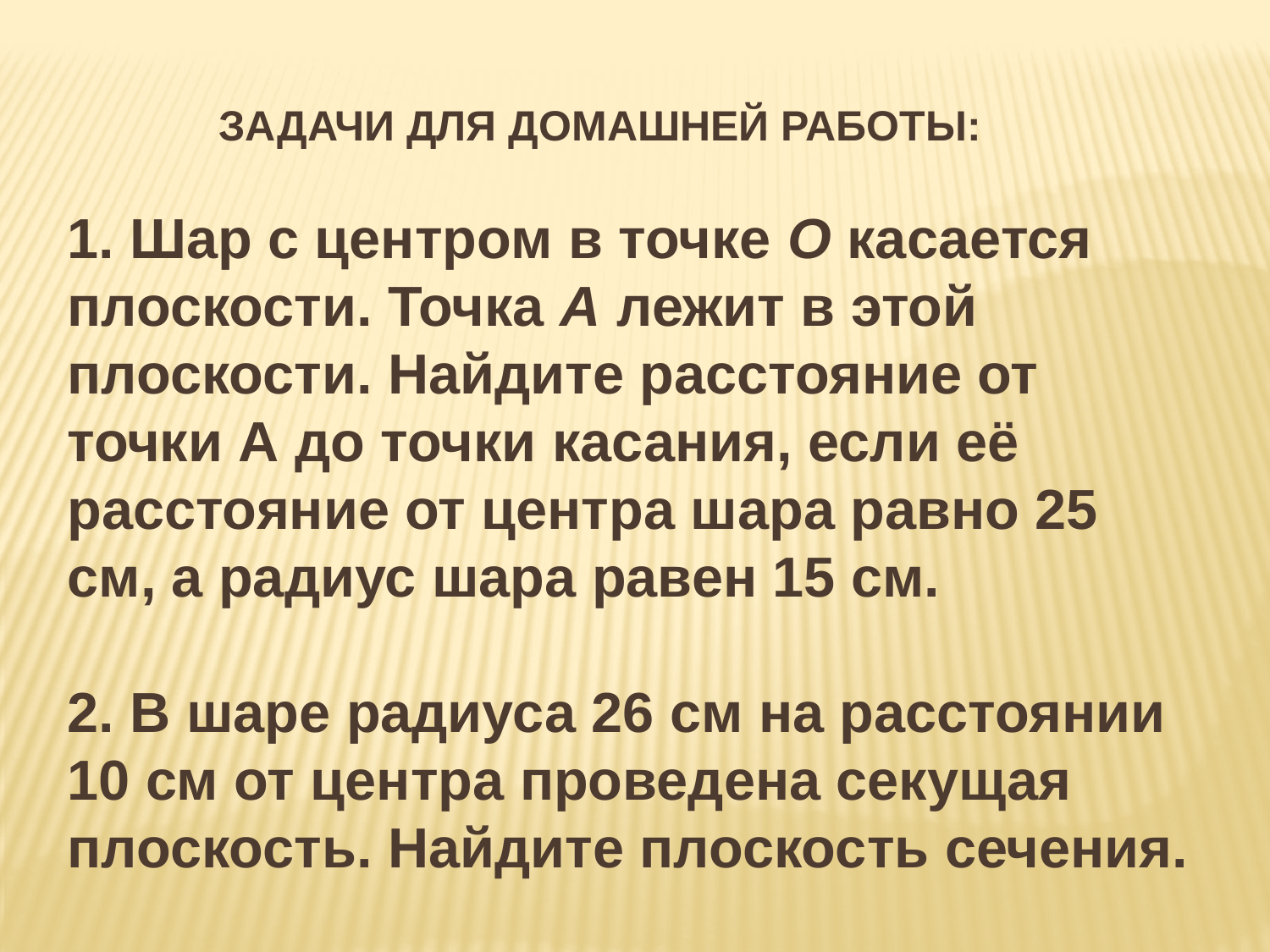

ЗАДАЧИ ДЛЯ ДОМАШНЕЙ РАБОТЫ:
1. Шар с центром в точке О касается плоскости. Точка А лежит в этой плоскости. Найдите расстояние от точки А до точки касания, если её расстояние от центра шара равно 25 см, а радиус шара равен 15 см.
2. В шаре радиуса 26 см на расстоянии 10 см от центра проведена секущая плоскость. Найдите плоскость сечения.